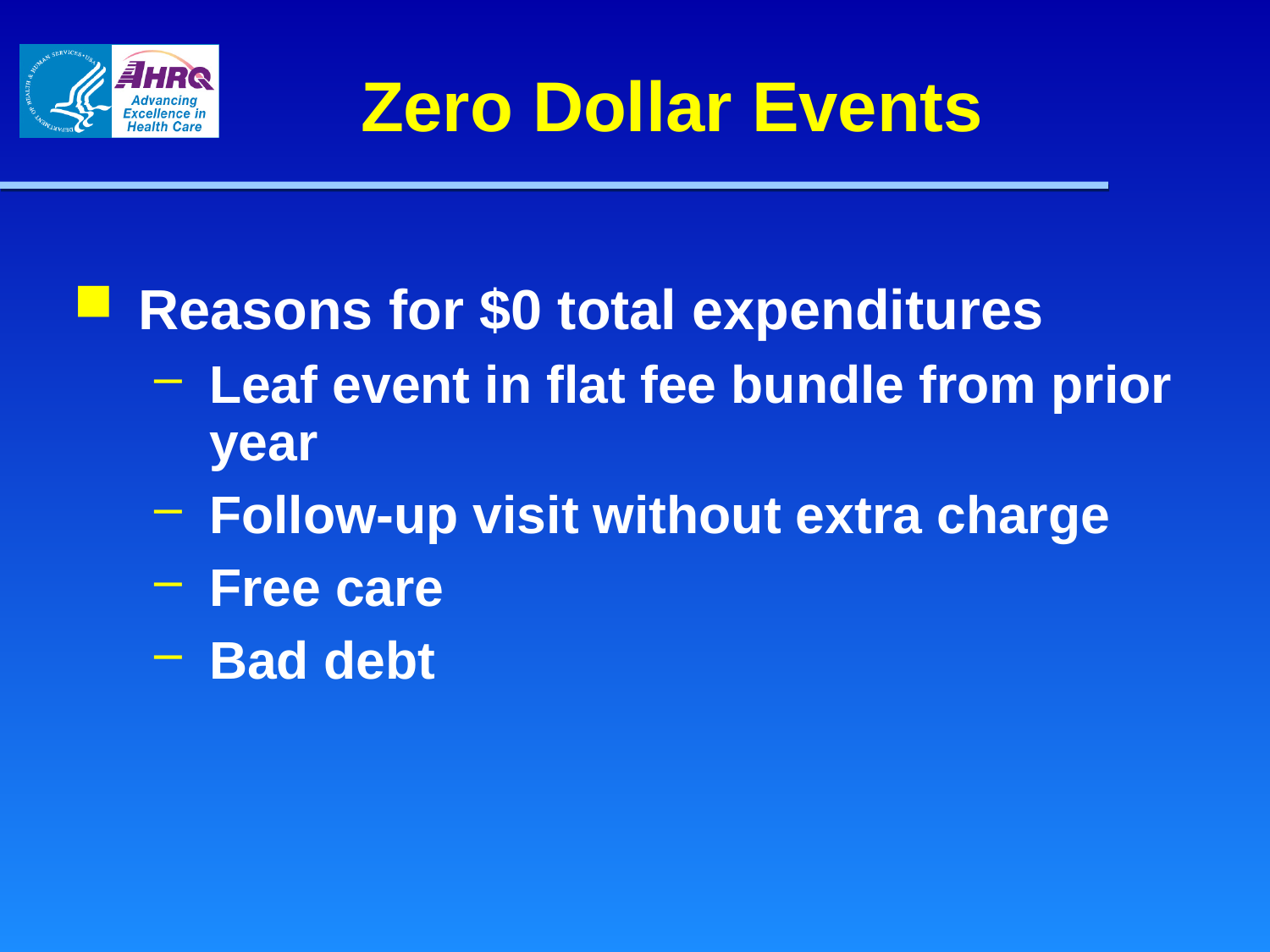

# Zero Dollar Events
Reasons for $0 total expenditures
Leaf event in flat fee bundle from prior year
Follow-up visit without extra charge
Free care
Bad debt